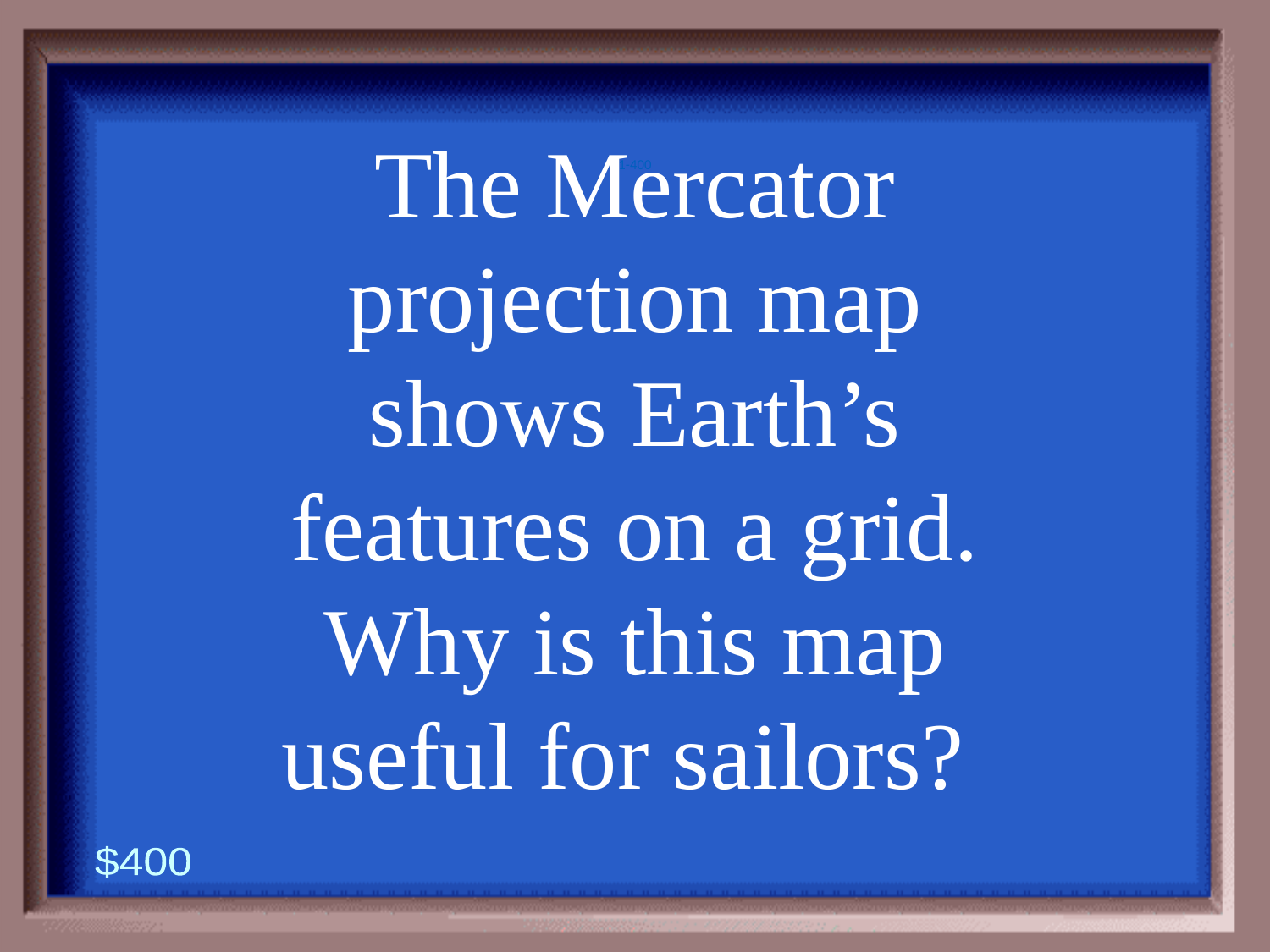

1-400
The Mercator projection map shows Earth’s features on a grid. Why is this map useful for sailors?
$400